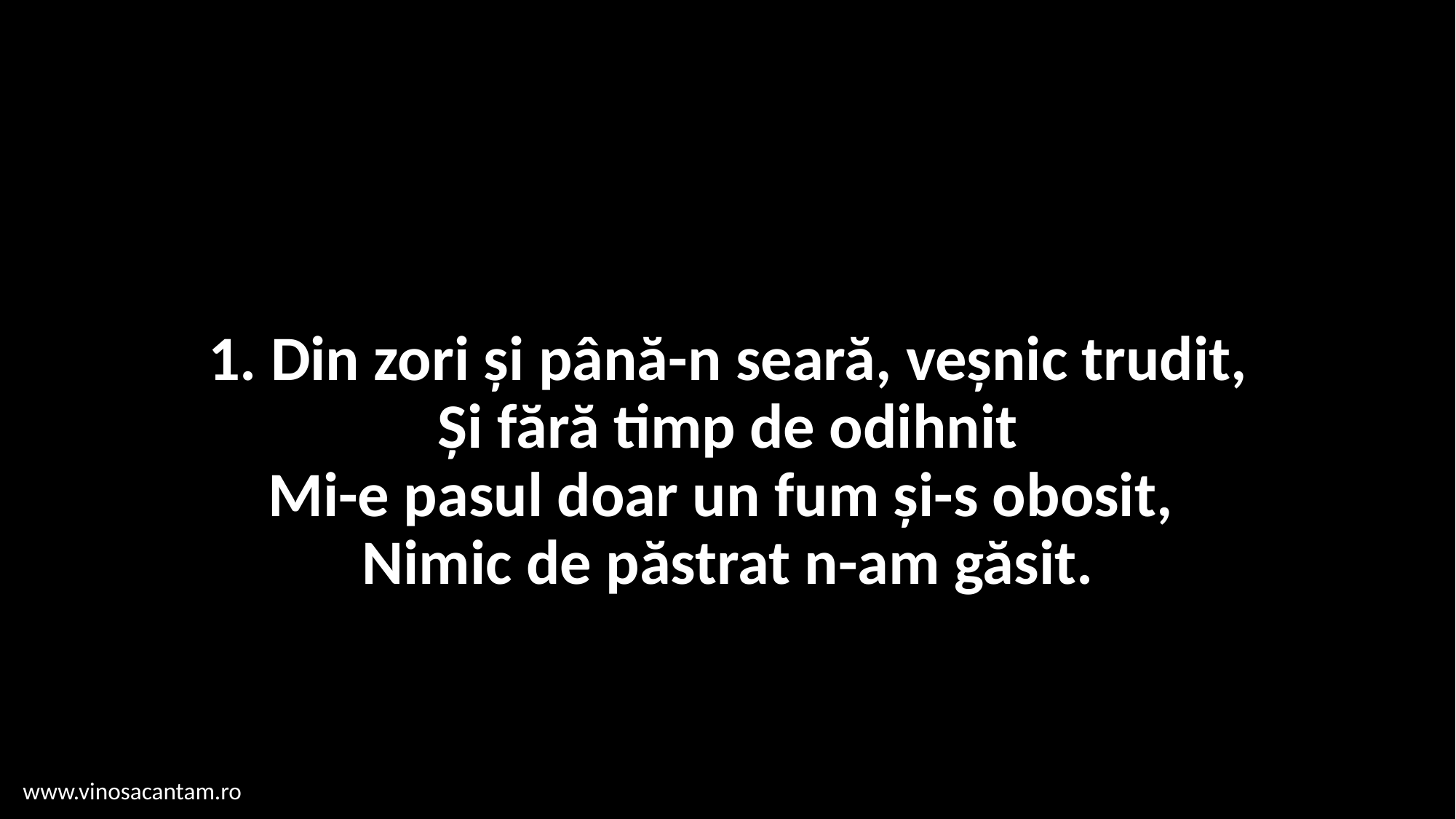

# 1. Din zori și până-n seară, veșnic trudit, Și fără timp de odihnit Mi-e pasul doar un fum și-s obosit, Nimic de păstrat n-am găsit.
www.vinosacantam.ro